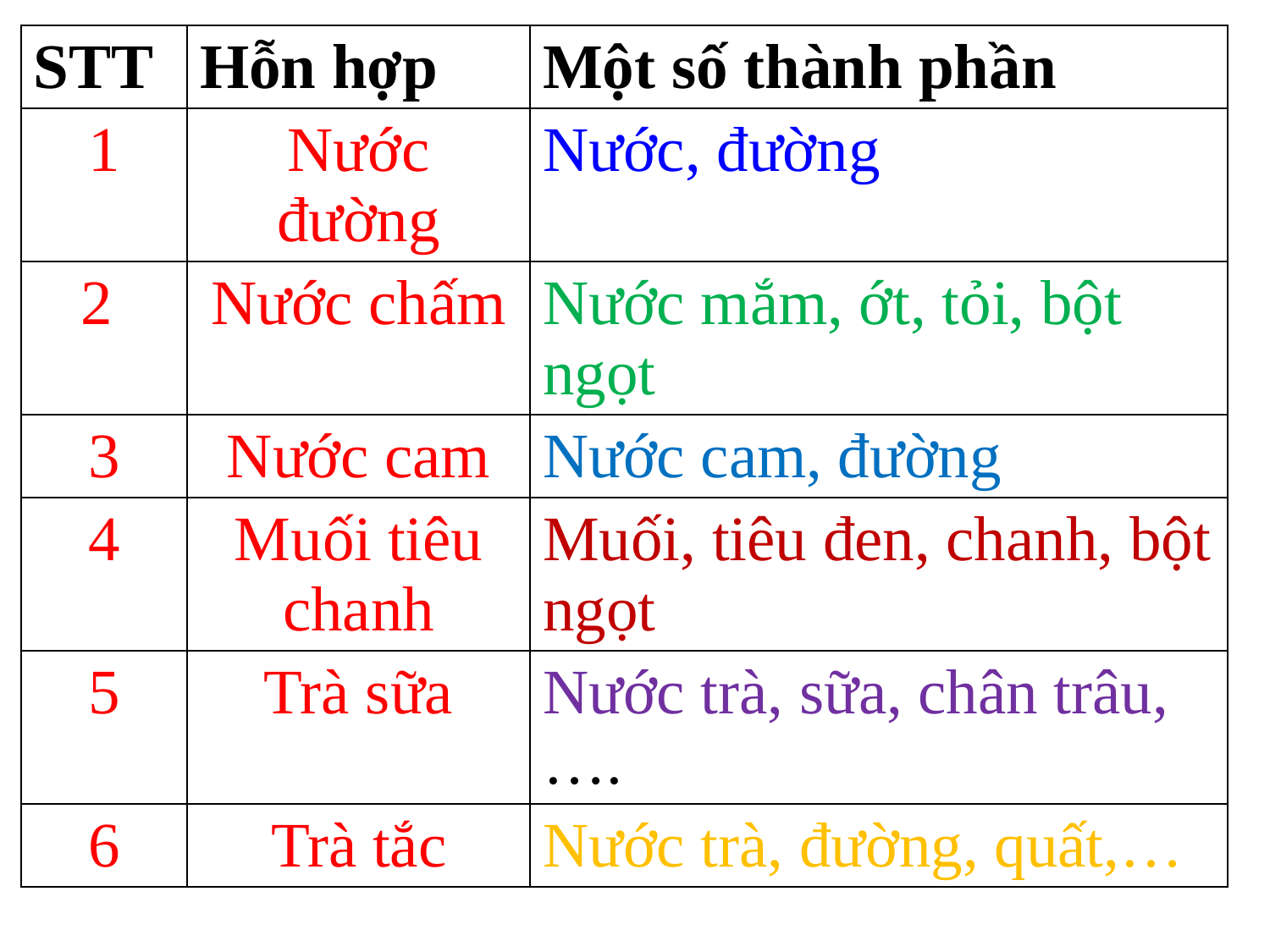

| STT | Hỗn hợp | Một số thành phần |
| --- | --- | --- |
| 1 | Nước đường | Nước, đường |
| 2 | Nước chấm | Nước mắm, ớt, tỏi, bột ngọt |
| 3 | Nước cam | Nước cam, đường |
| 4 | Muối tiêu chanh | Muối, tiêu đen, chanh, bột ngọt |
| 5 | Trà sữa | Nước trà, sữa, chân trâu, …. |
| 6 | Trà tắc | Nước trà, đường, quất,… |